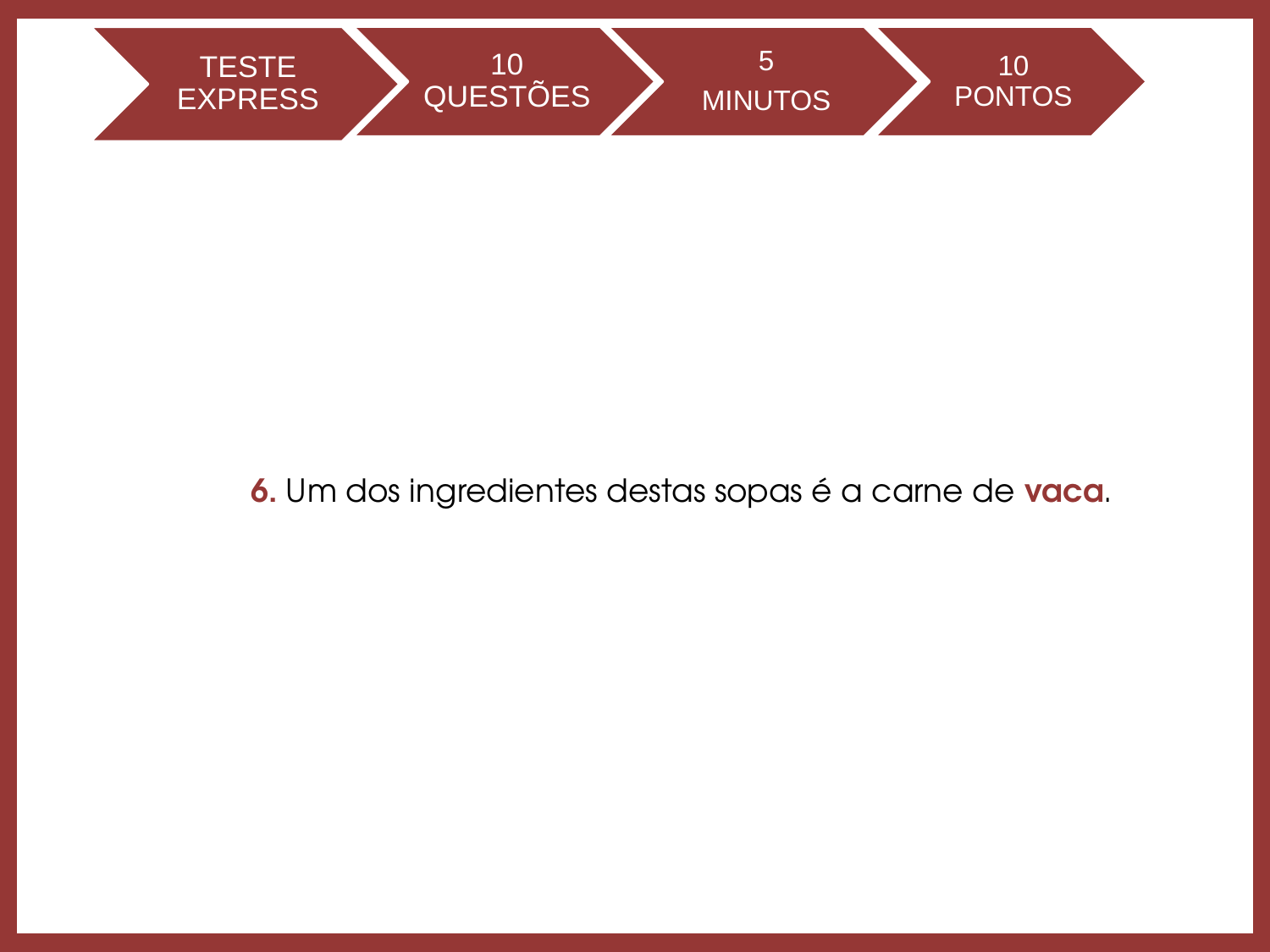

TESTE EXPRESS
10 QUESTÕES
5
MINUTOS
10 PONTOS
	6. Um dos ingredientes destas sopas é a carne de vaca.